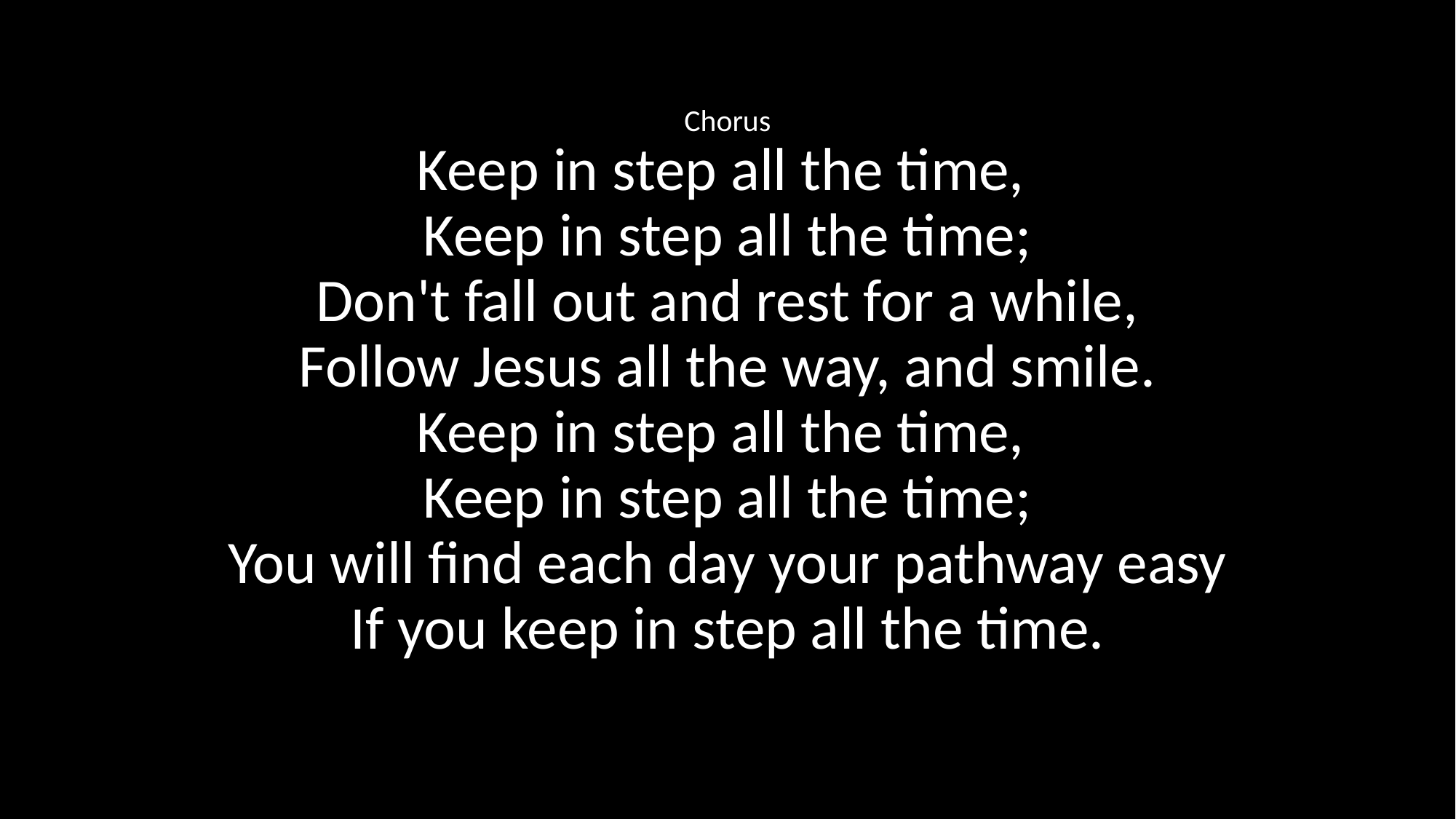

Chorus
Keep in step all the time,
Keep in step all the time;
Don't fall out and rest for a while,
Follow Jesus all the way, and smile.
Keep in step all the time,
Keep in step all the time;
You will find each day your pathway easy
If you keep in step all the time.